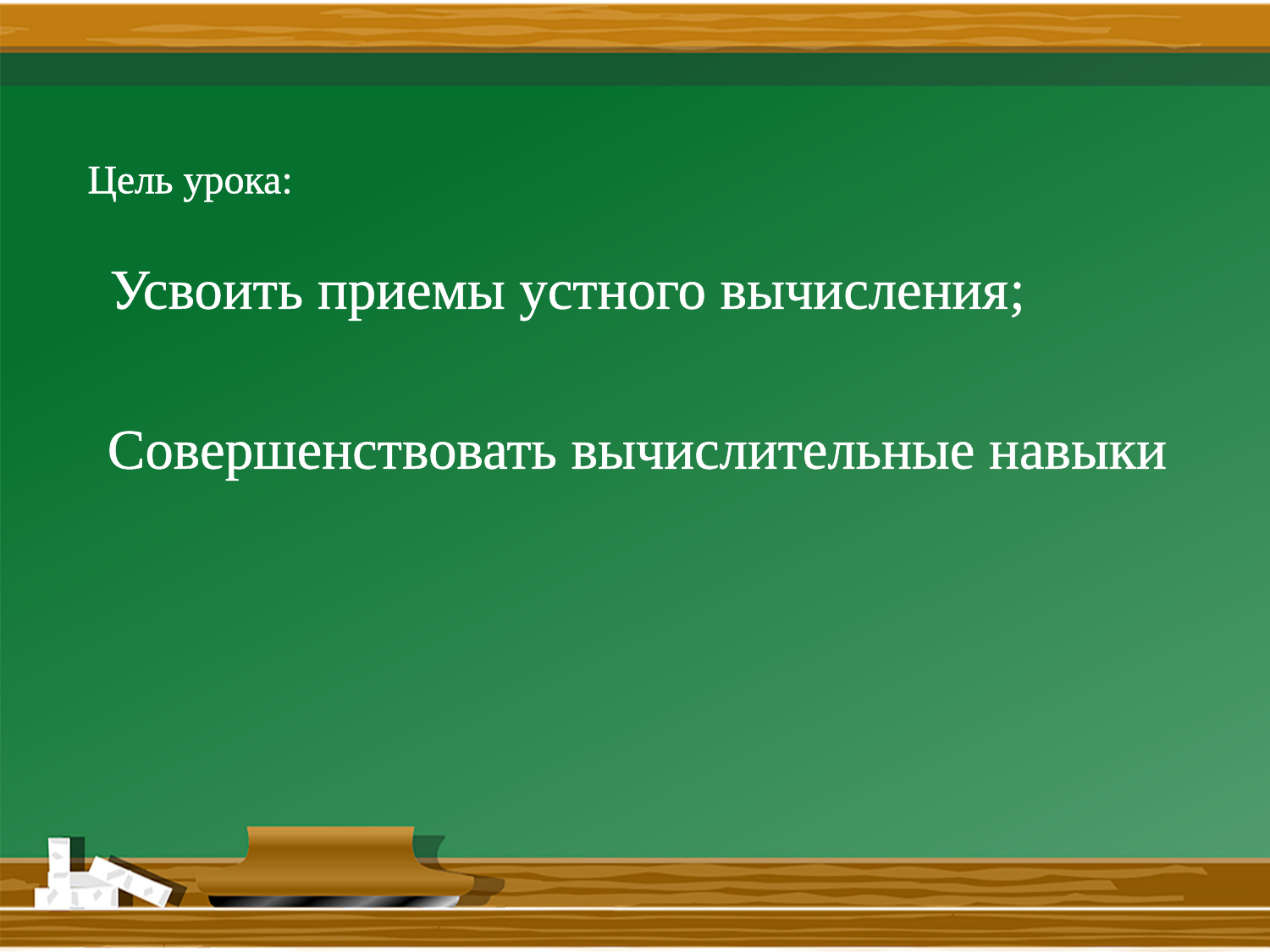

# Цель урока:
Усвоить приемы устного вычисления;
Cовершенствовать вычислительные навыки